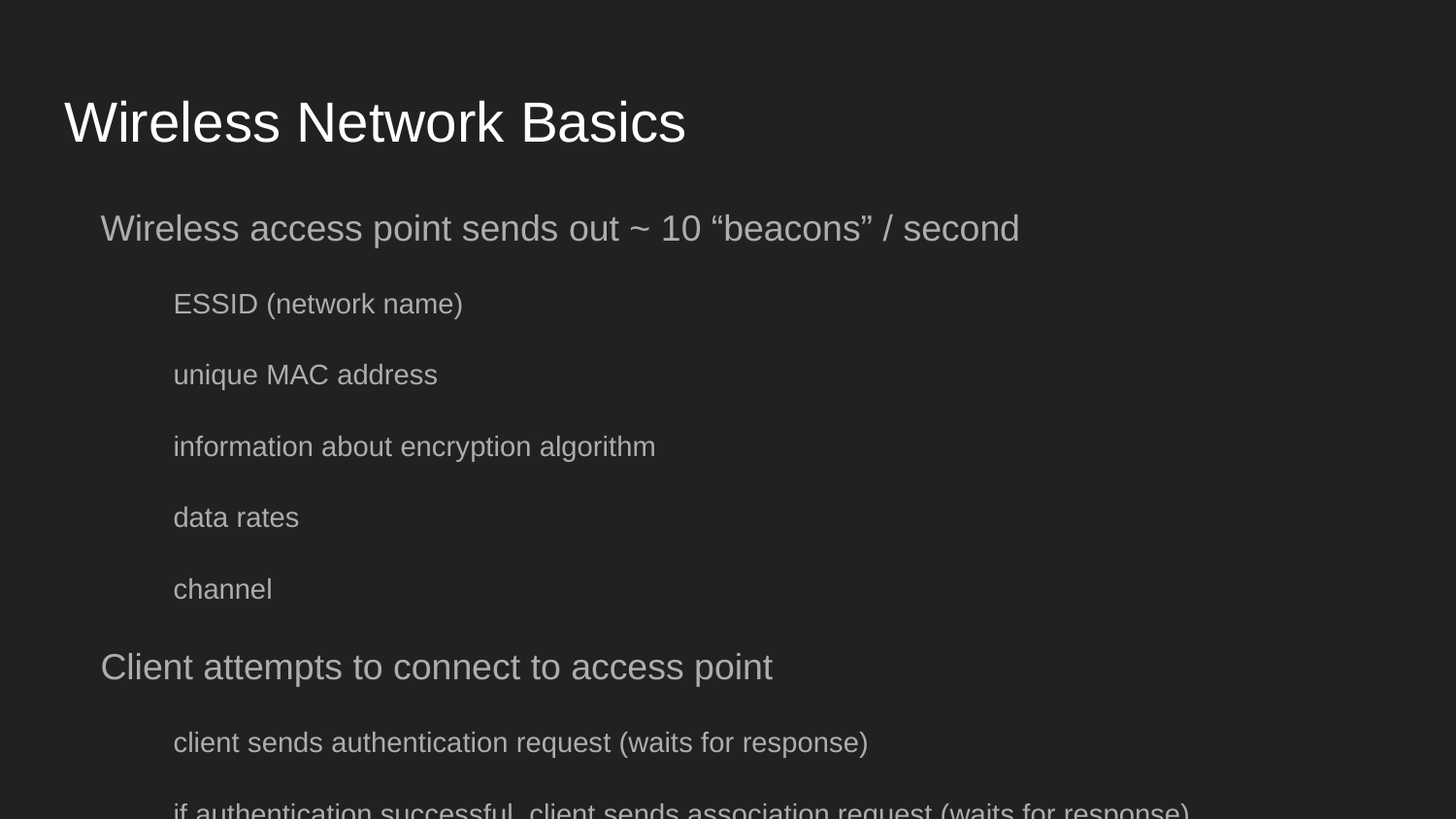

# Wireless Network Basics
Wireless access point sends out ~ 10 “beacons” / second
ESSID (network name)
unique MAC address
information about encryption algorithm
data rates
channel
Client attempts to connect to access point
client sends authentication request (waits for response)
if authentication successful, client sends association request (waits for response)
once association goes through, client can communicate with AP’s network